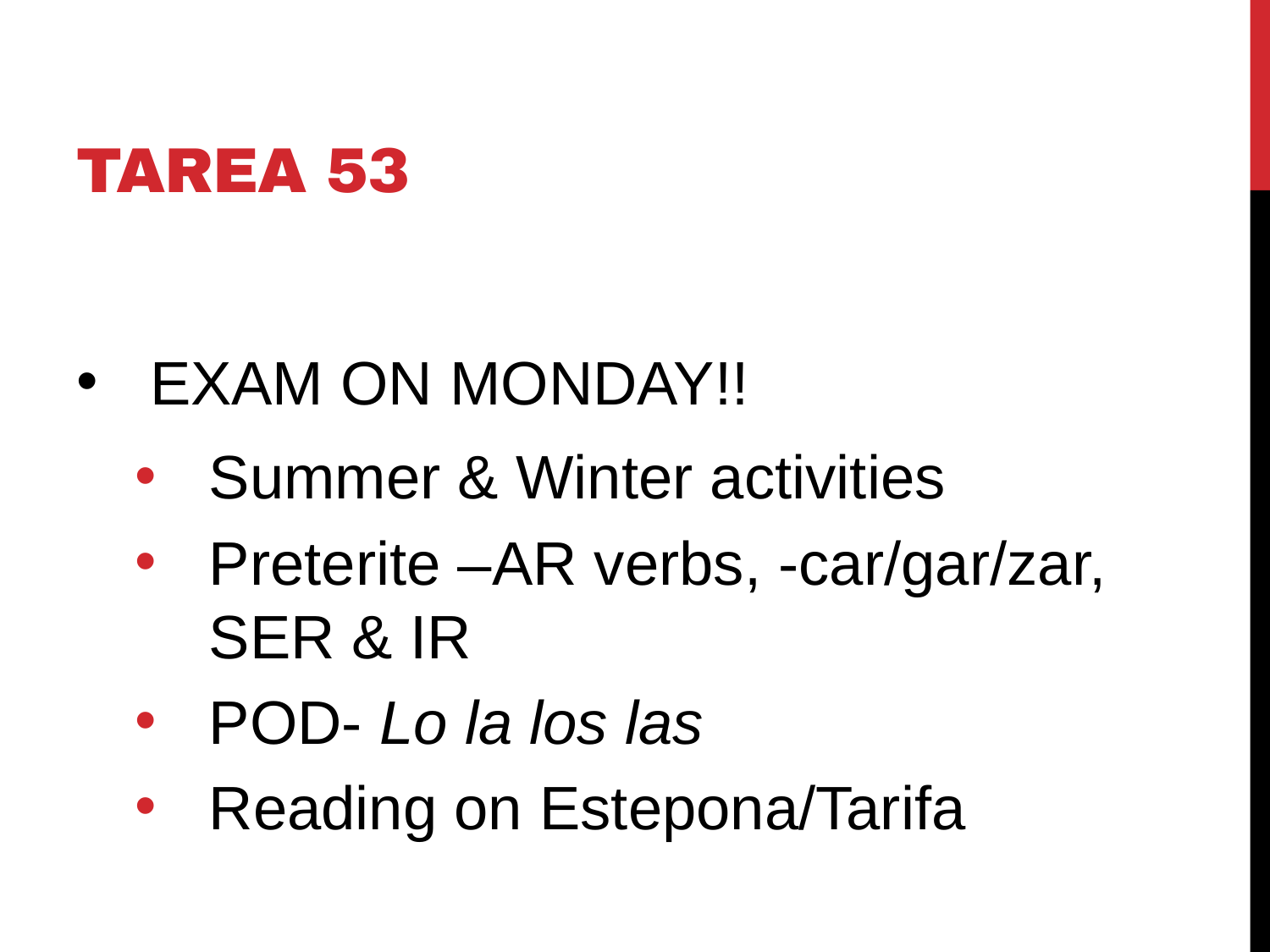

# TARea 53

EXAM ON MONDAY!!
Summer & Winter activities
Preterite –AR verbs, -car/gar/zar, SER & IR
POD- Lo la los las
Reading on Estepona/Tarifa